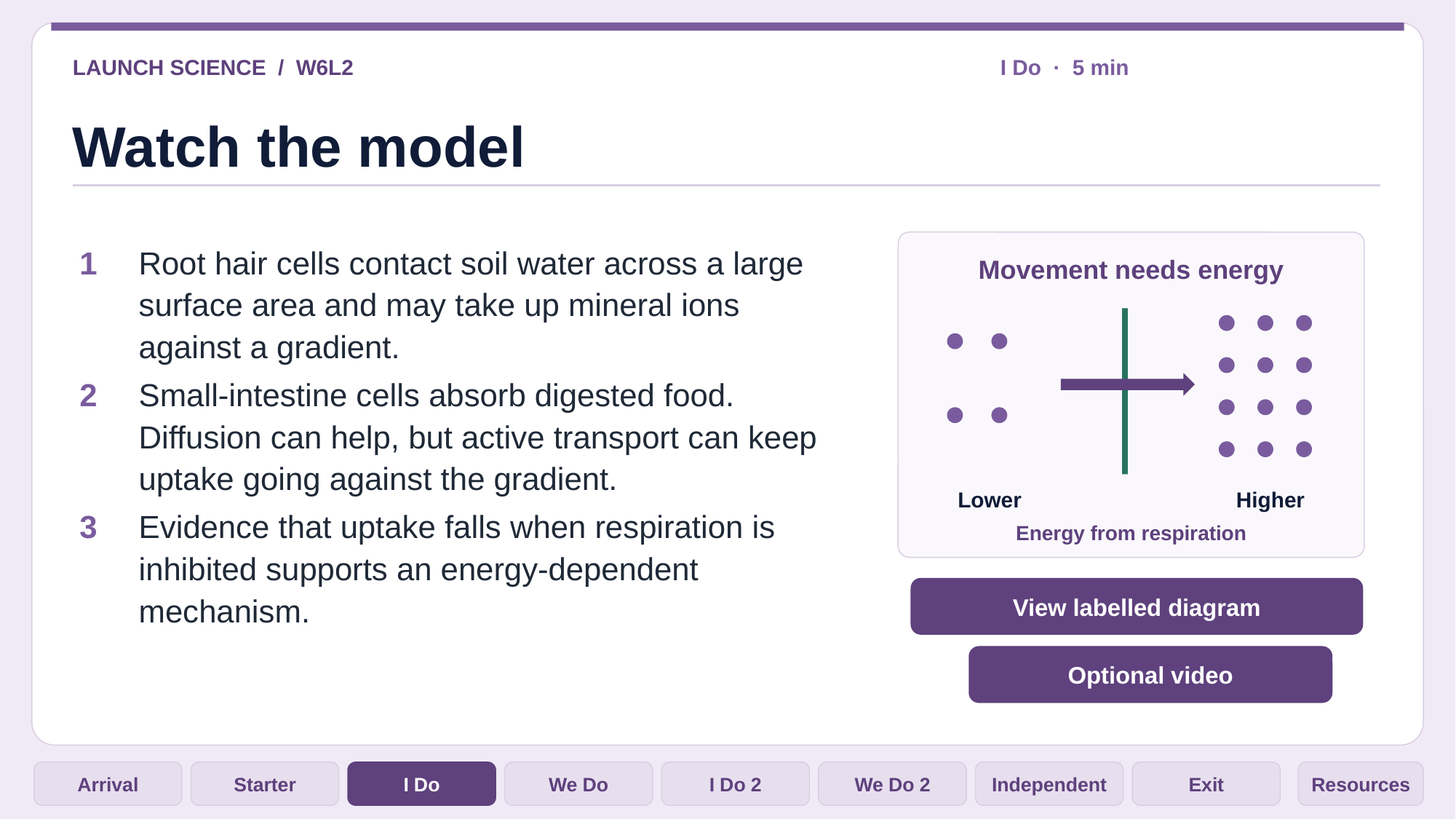

LAUNCH SCIENCE  /  W6L2
I Do  ·  5 min
Watch the model

1
Root hair cells contact soil water across a large surface area and may take up mineral ions against a gradient.
Movement needs energy

2
Small-intestine cells absorb digested food. Diffusion can help, but active transport can keep uptake going against the gradient.

Lower
Higher
3
Evidence that uptake falls when respiration is inhibited supports an energy-dependent mechanism.
Energy from respiration
View labelled diagram
Optional video
Arrival
Starter
I Do
We Do
I Do 2
We Do 2
Independent
Exit
Resources